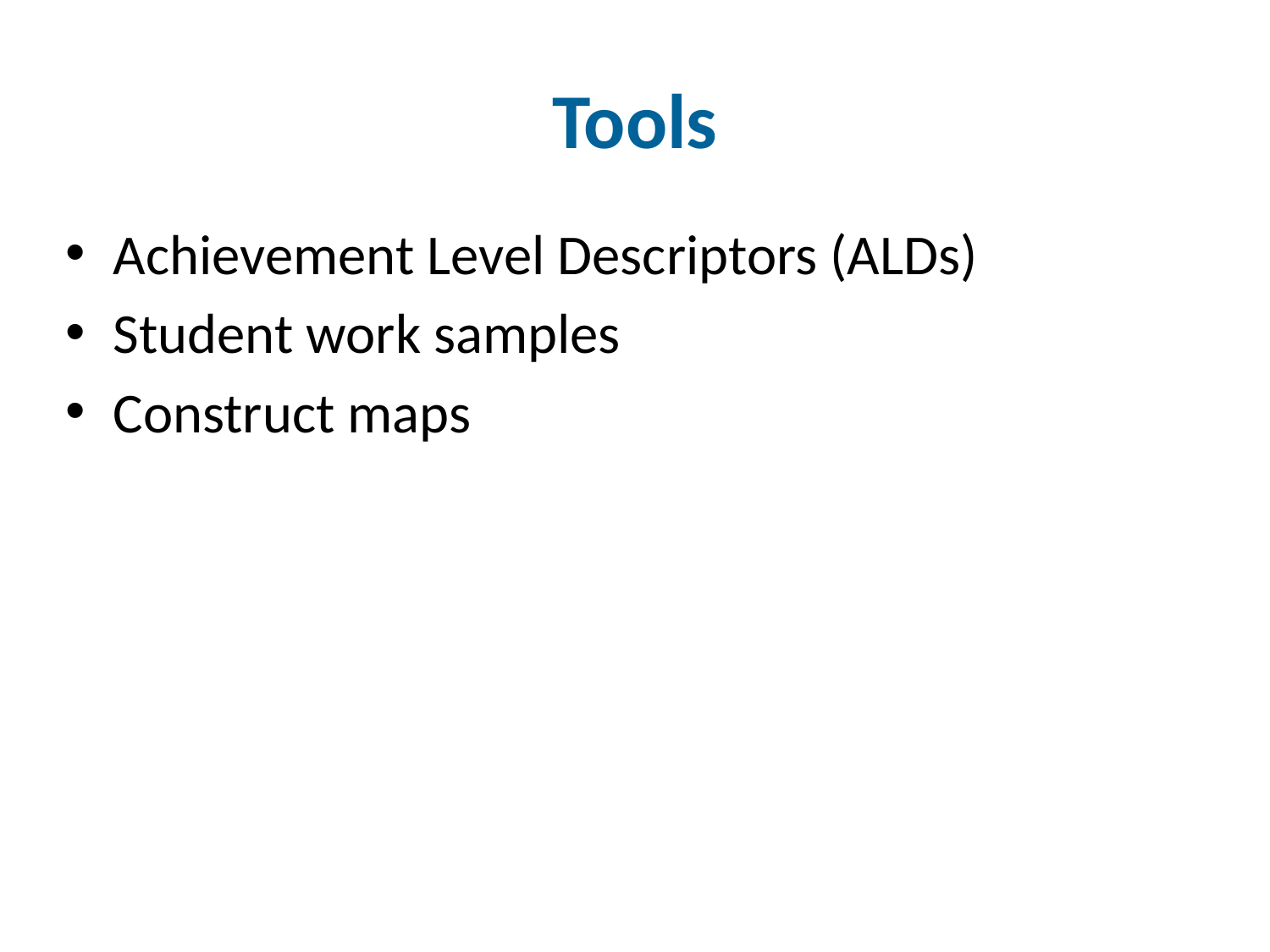

# Tools
Achievement Level Descriptors (ALDs)
Student work samples
Construct maps